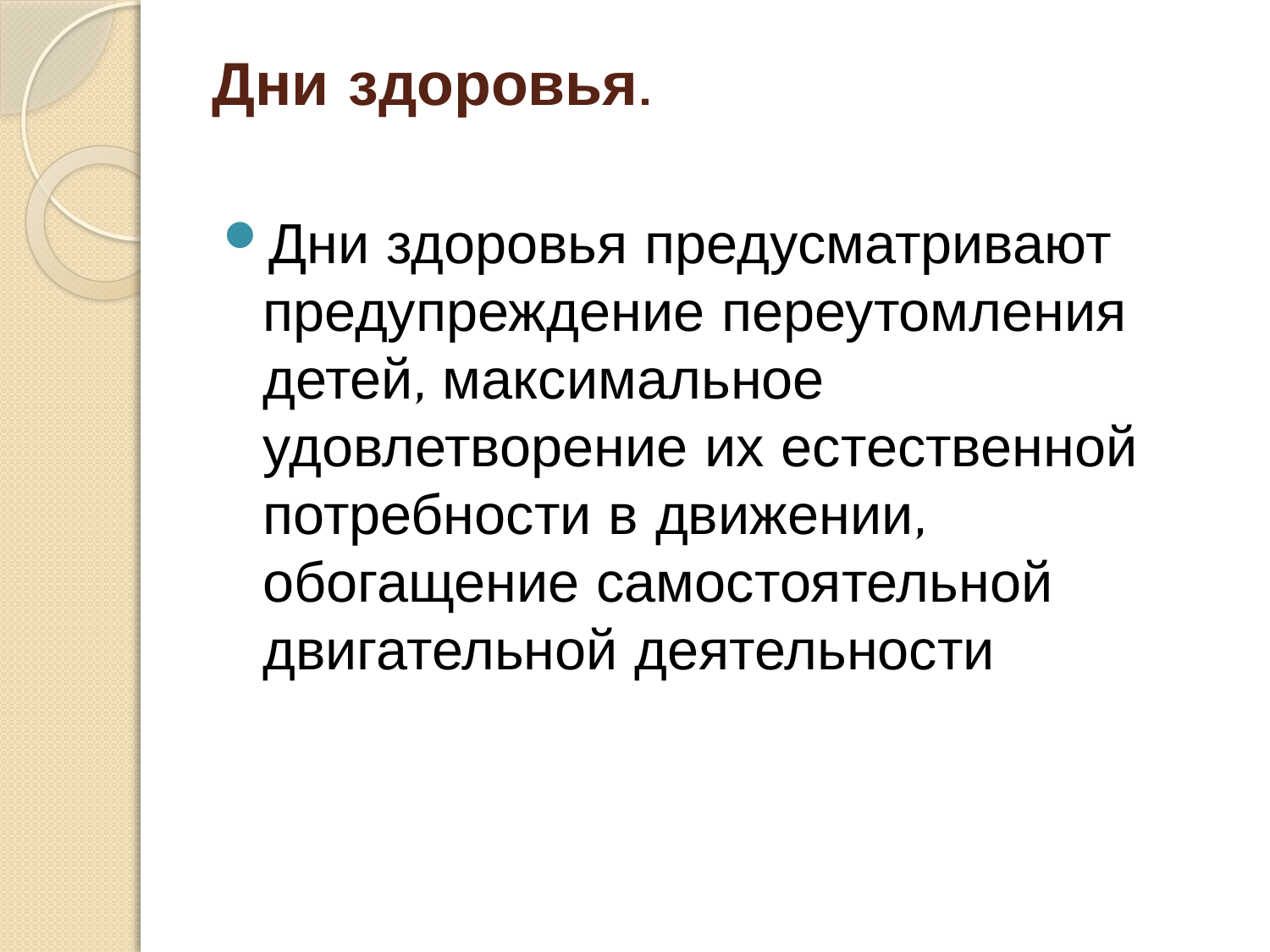

# Дни здоровья.
Дни здоровья предусматривают предупреждение переутомления детей, максимальное удовлетворение их естественной потребности в движении, обогащение самостоятельной двигательной деятельности